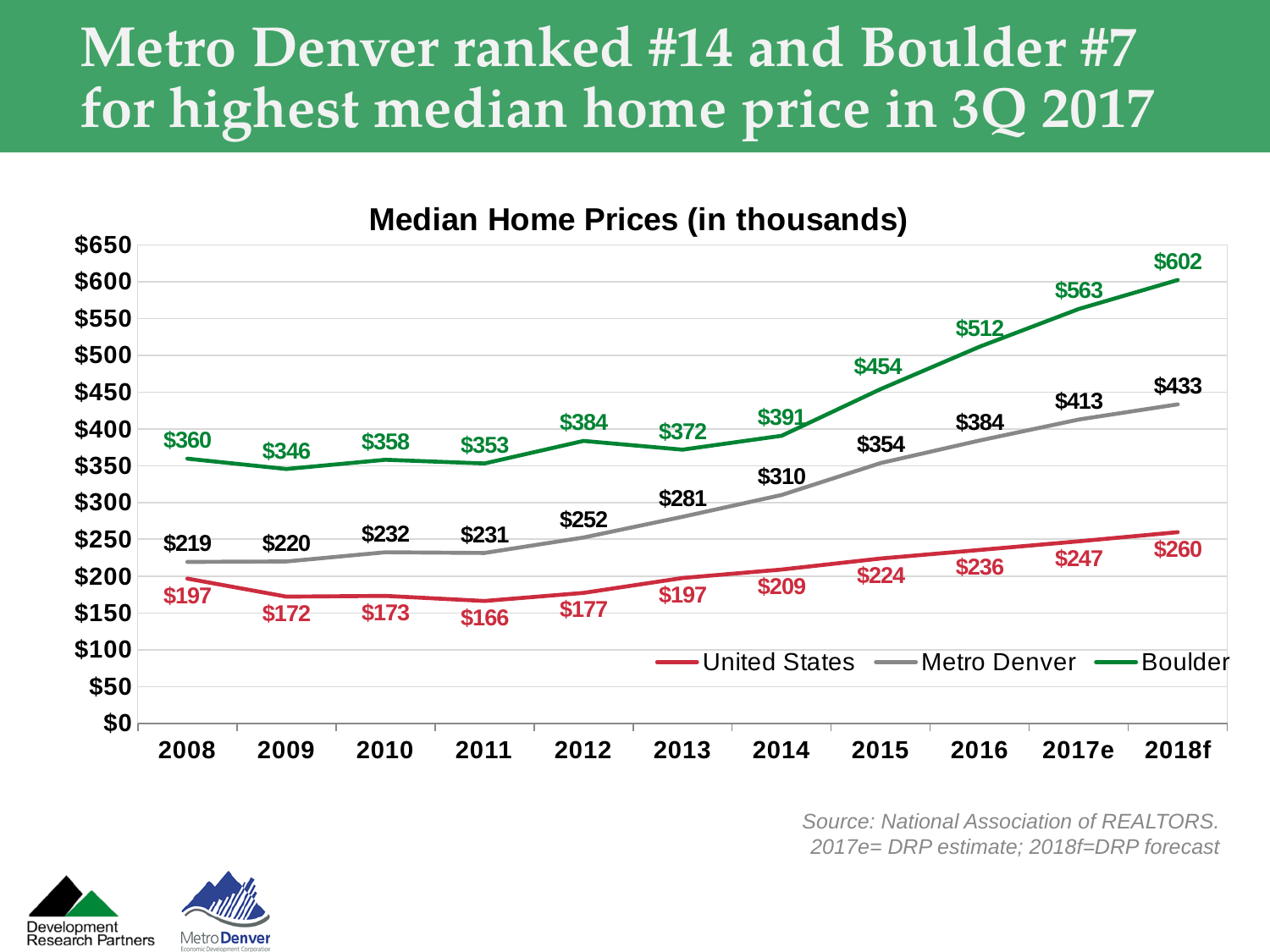

# Metro Denver ranked #14 and Boulder #7 for highest median home price in 3Q 2017

### Chart: Median Home Prices (in thousands)

| Category | United States | Metro Denver | Boulder |
|---|---|---|---|
| 2008 | 196.6 | 219.3 | 359.6 |
| 2009 | 172.1 | 219.9 | 345.5 |
| 2010 | 173.1 | 232.4 | 358.1 |
| 2011 | 166.2 | 231.4 | 353.1 |
| 2012 | 177.2 | 252.4 | 383.7 |
| 2013 | 197.4 | 280.6 | 371.8 |
| 2014 | 208.9 | 310.2 | 390.7 |
| 2015 | 223.9 | 353.6 | 454.1 |
| 2016 | 235.5 | 384.3 | 511.7 |
| 2017e | 247.275 | 412.73820000000006 | 562.87 |
| 2018f | 259.63875 | 433.37511000000006 | 602.2709 |
Source: National Association of REALTORS.
2017e= DRP estimate; 2018f=DRP forecast